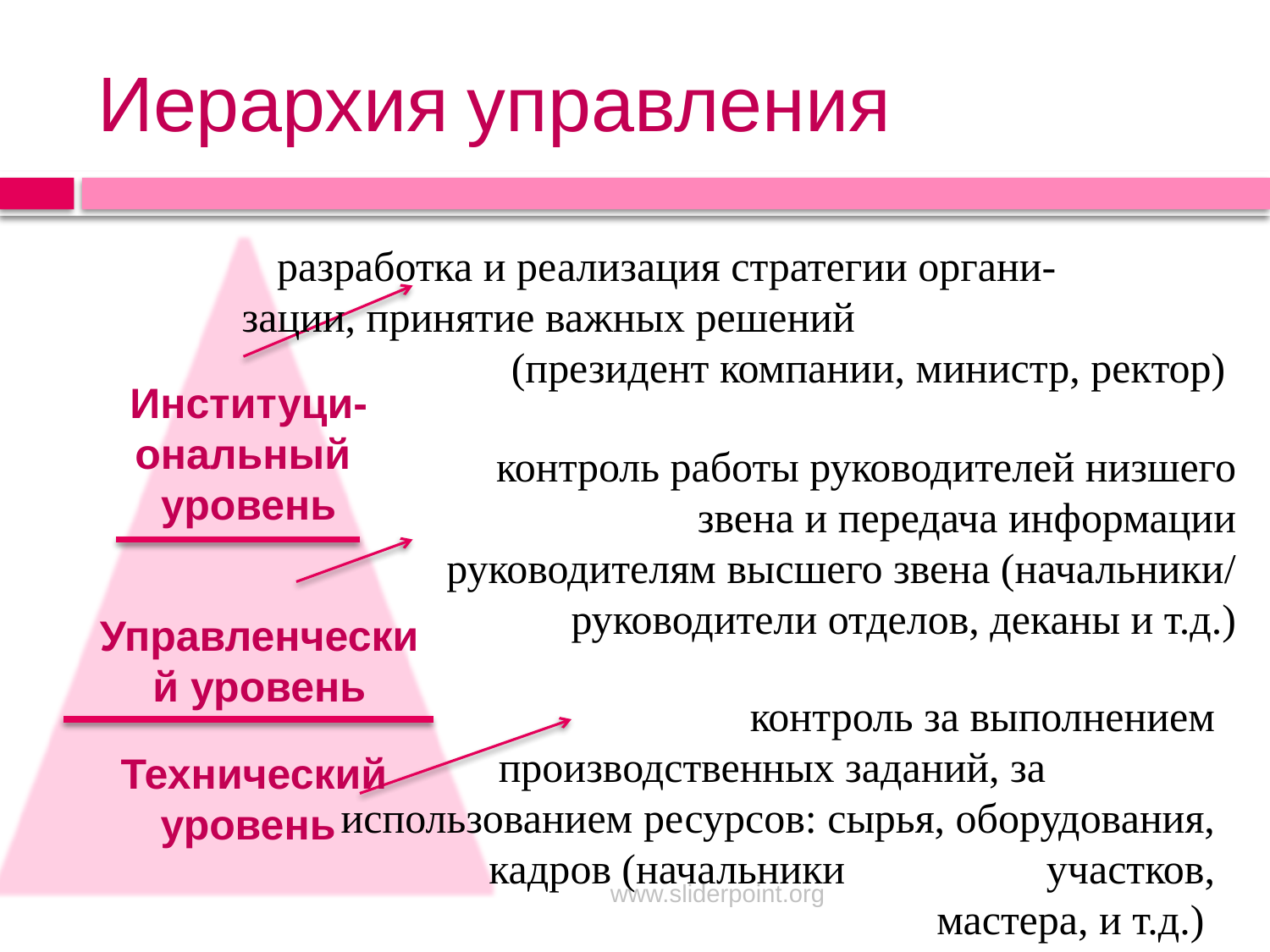

# Иерархия управления
разработка и реализация стратегии органи-                 зации, принятие важных решений                                    (президент компании, министр, ректор)

Институци-ональный
уровень

 контроль работы руководителей низшего звена и передача информации руководителям высшего звена (начальники/ руководители отделов, деканы и т.д.)
Управленческий уровень
	 контроль за выполнением производственных заданий, за                 использованием ресурсов: сырья, оборудования, кадров (начальники                   участков, мастера, и т.д.)
Технический уровень
www.sliderpoint.org